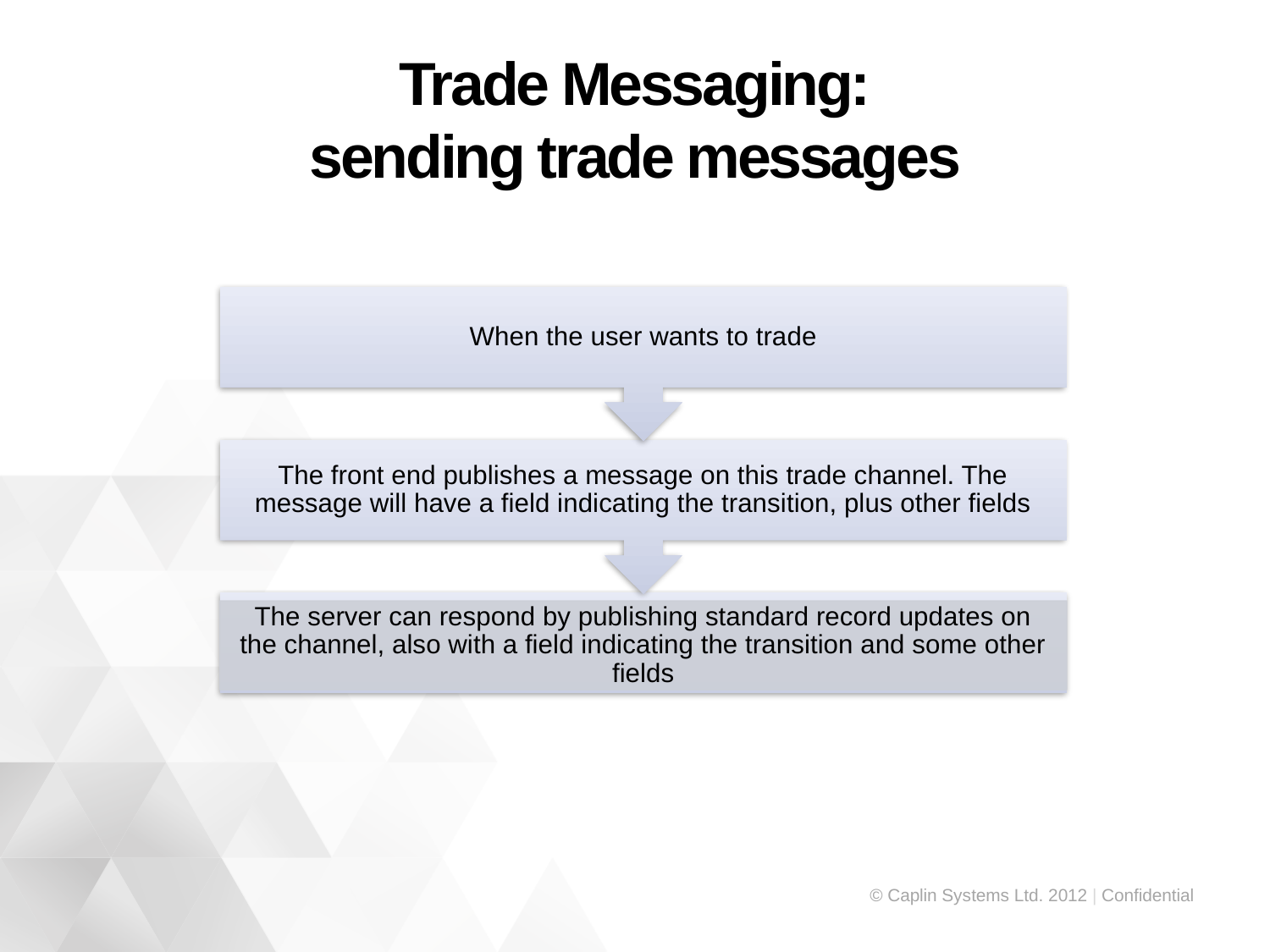

# Trade Messaging: sending trade messages

The server can respond by publishing standard record updates on the channel, also with a field indicating the transition and some other fields
The front end publishes a message on this trade channel. The message will have a field indicating the transition, plus other fields
When the user wants to trade